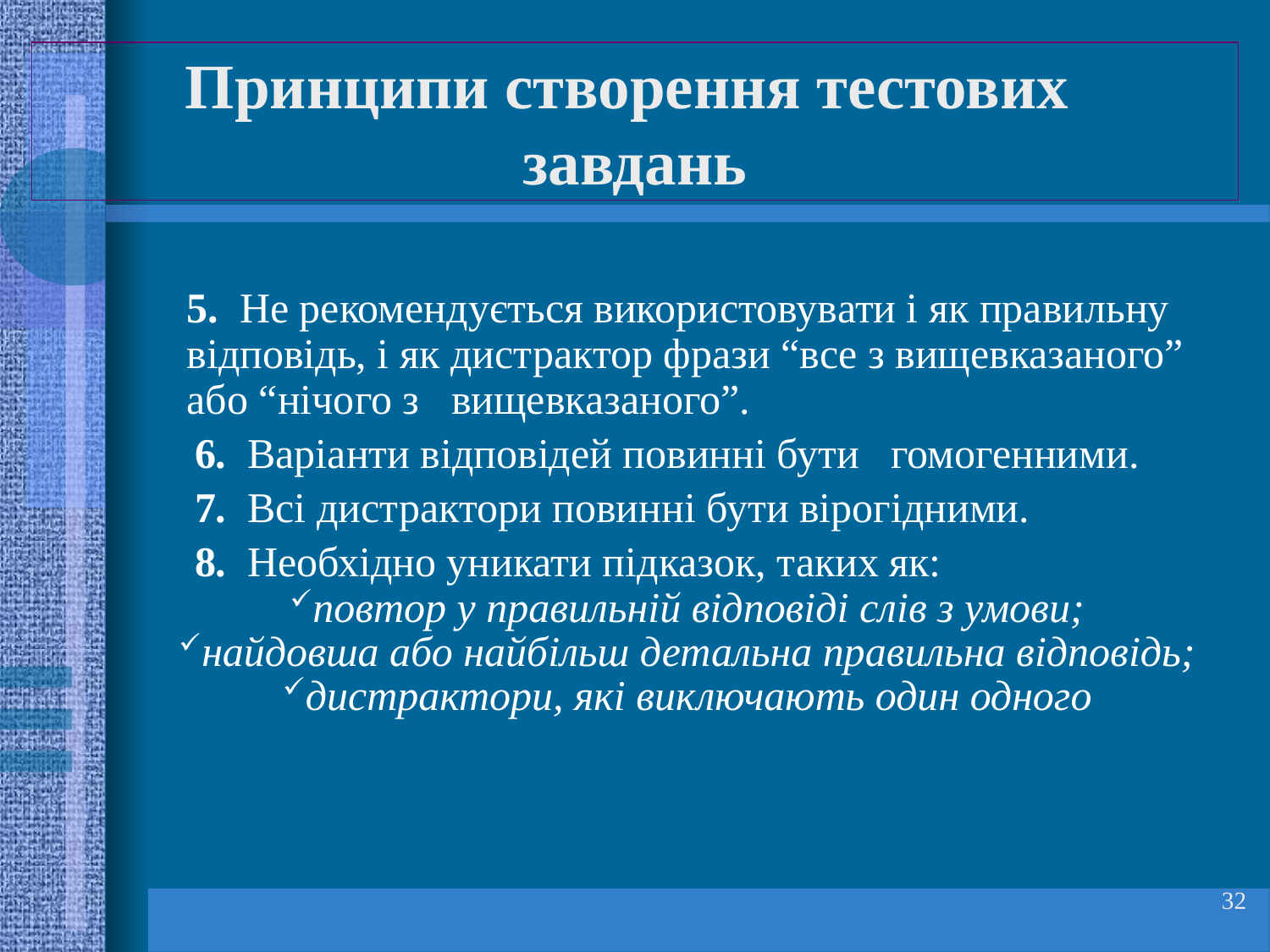

# Принципи створення тестових завдань

	5.  Не рекомендується використовувати і як правильну відповідь, і як дистрактор фрази “все з вищевказаного” або “нічого з   вищевказаного”.
	6.  Варіанти відповідей повинні бути   гомогенними.
	7.  Всі дистрактори повинні бути вірогідними.
	8.  Необхідно уникати підказок, таких як:
повтор у правильній відповіді слів з умови;
найдовша або найбільш детальна правильна відповідь;
дистрактори, які виключають один одного
32